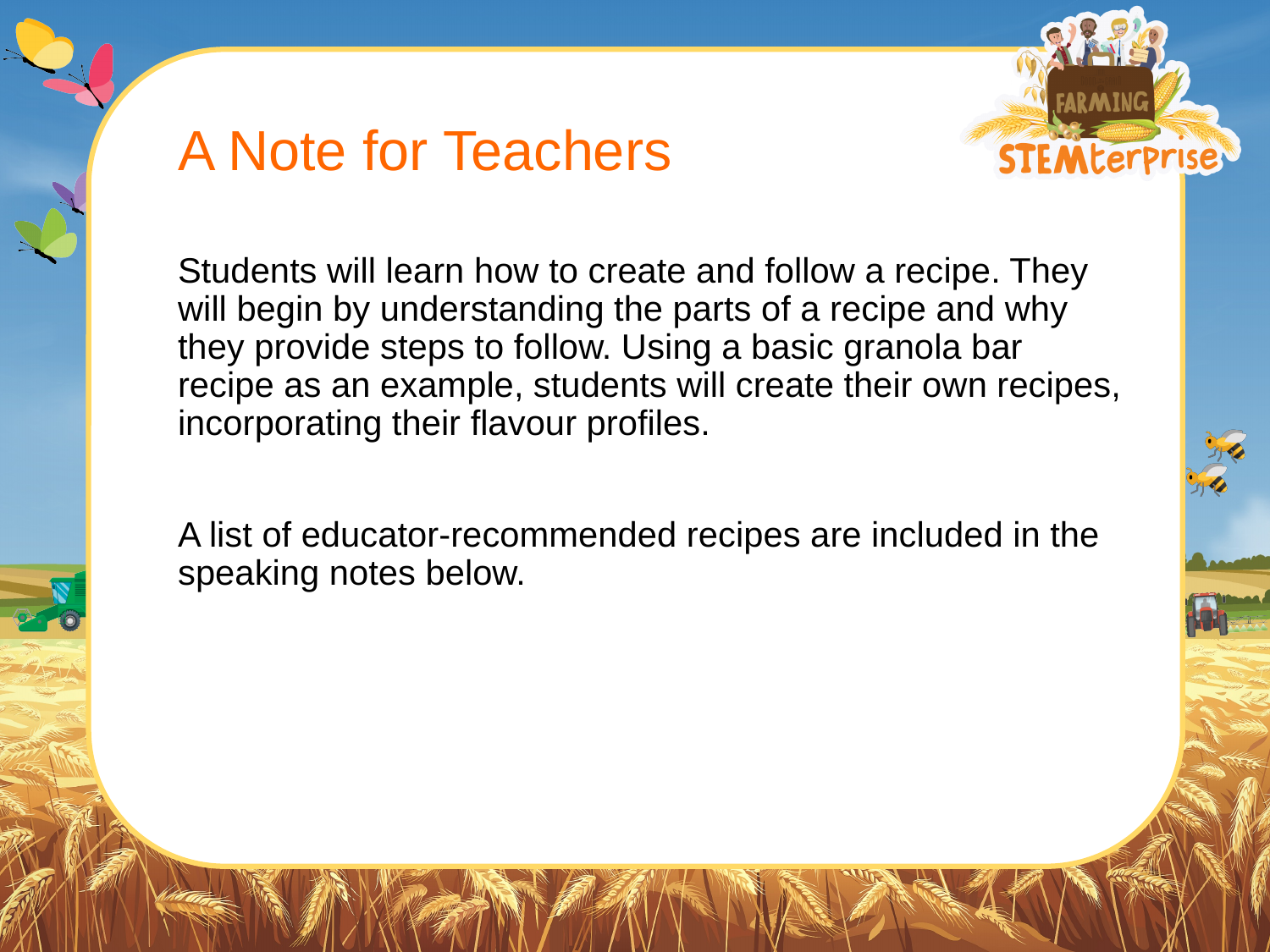

# A Note for Teachers
Students will learn how to create and follow a recipe. They will begin by understanding the parts of a recipe and why they provide steps to follow. Using a basic granola bar recipe as an example, students will create their own recipes, incorporating their flavour profiles.

A list of educator-recommended recipes are included in the speaking notes below.